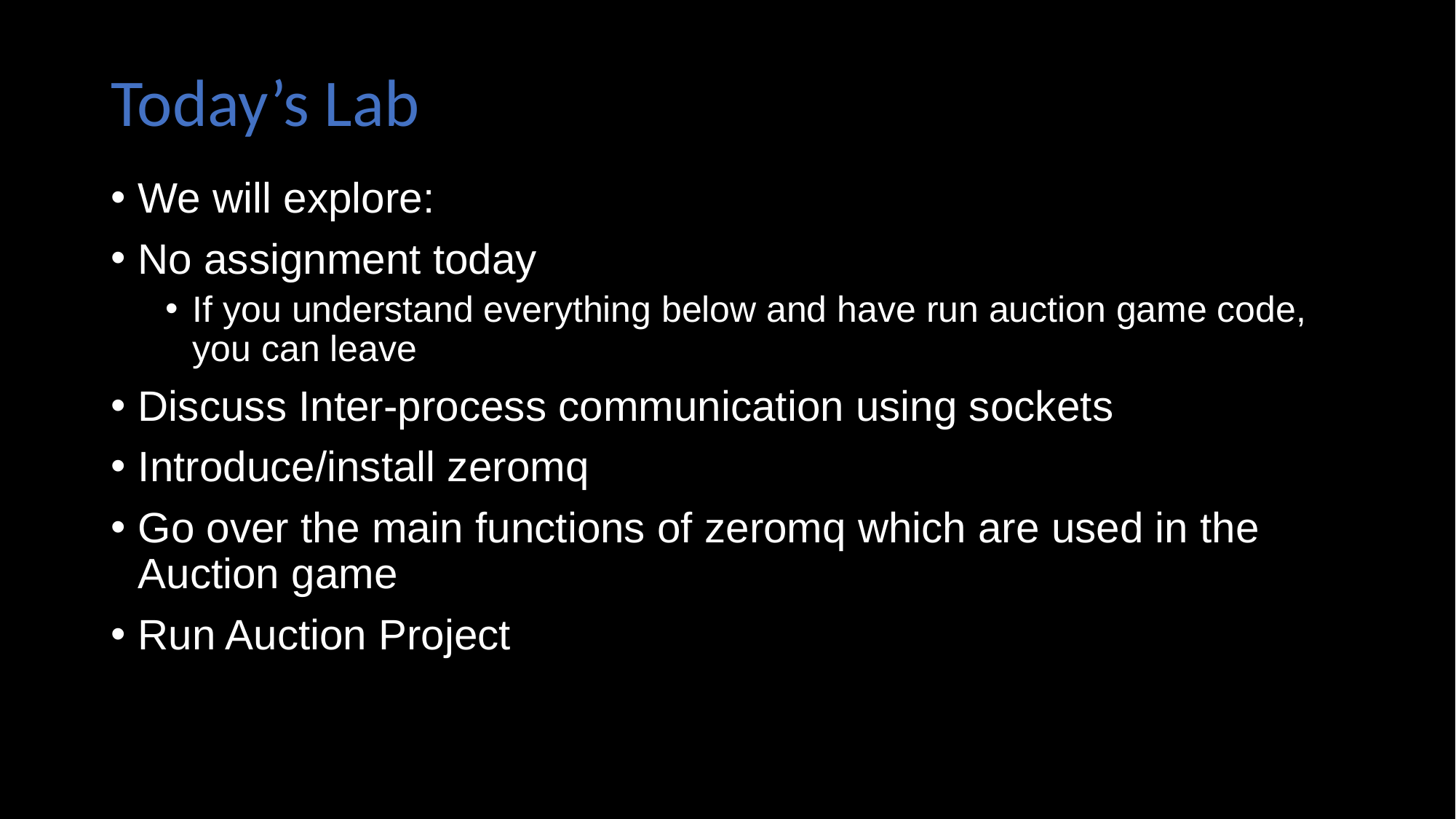

# Today’s Lab
We will explore:
No assignment today
If you understand everything below and have run auction game code, you can leave
Discuss Inter-process communication using sockets
Introduce/install zeromq
Go over the main functions of zeromq which are used in the Auction game
Run Auction Project